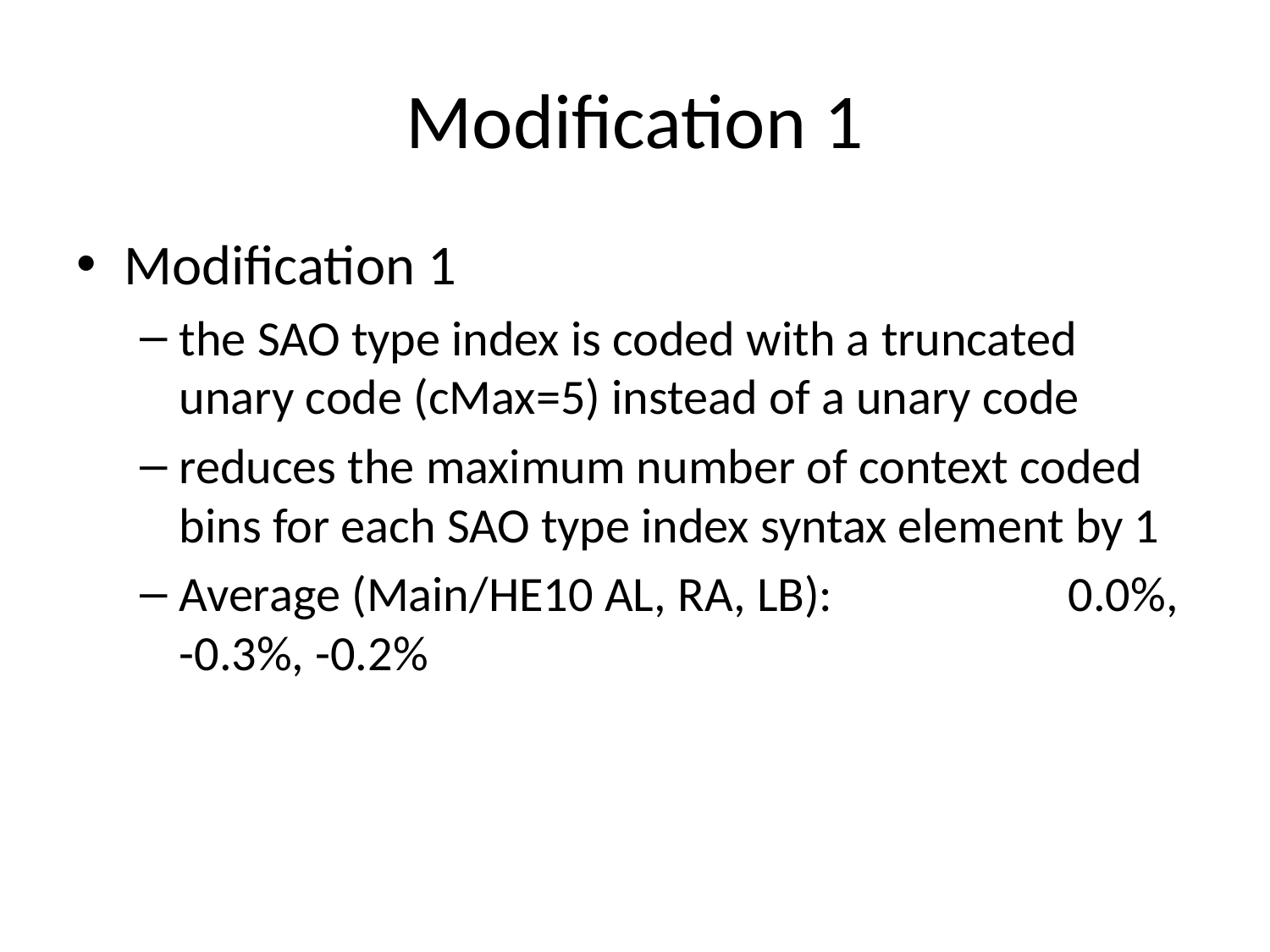

# Modification 1
Modification 1
the SAO type index is coded with a truncated unary code (cMax=5) instead of a unary code
reduces the maximum number of context coded bins for each SAO type index syntax element by 1
Average (Main/HE10 AL, RA, LB): 		0.0%, -0.3%, -0.2%